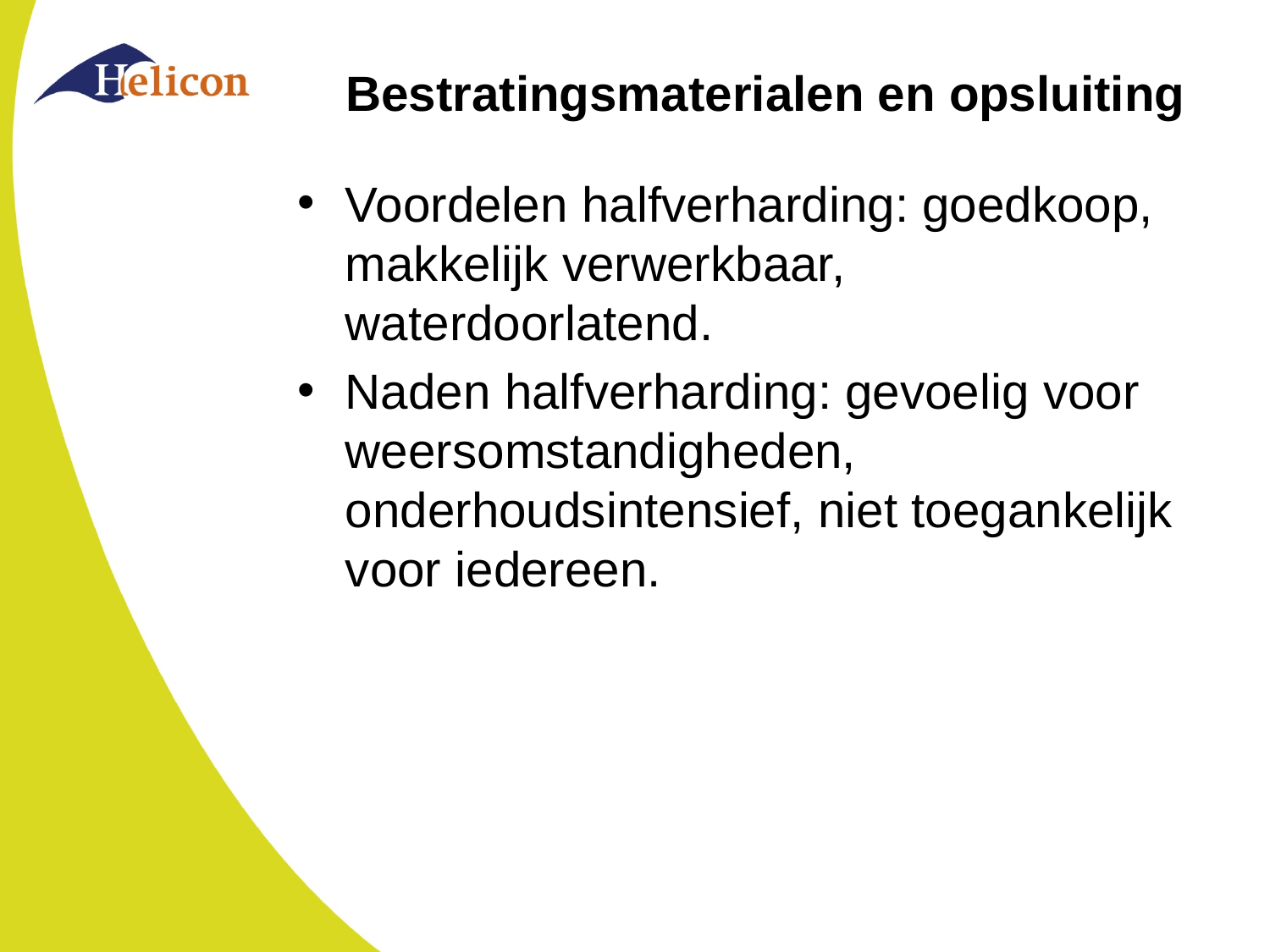

# Bestratingsmaterialen en opsluiting
Voordelen halfverharding: goedkoop, makkelijk verwerkbaar, waterdoorlatend.
Naden halfverharding: gevoelig voor weersomstandigheden, onderhoudsintensief, niet toegankelijk voor iedereen.